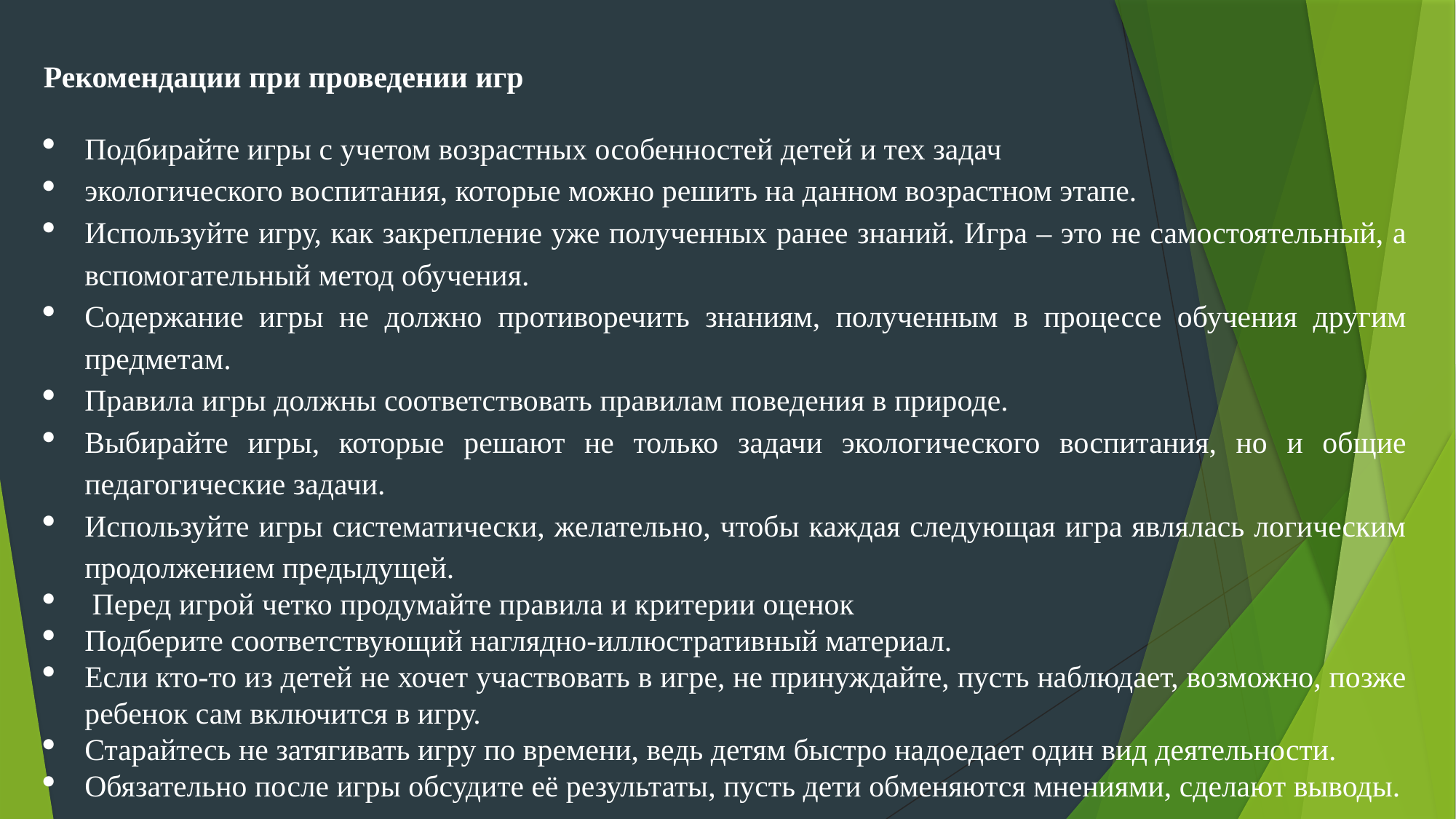

Рекомендации при проведении игр
Подбирайте игры с учетом возрастных особенностей детей и тех задач
экологического воспитания, которые можно решить на данном возрастном этапе.
Используйте игру, как закрепление уже полученных ранее знаний. Игра – это не самостоятельный, а вспомогательный метод обучения.
Содержание игры не должно противоречить знаниям, полученным в процессе обучения другим предметам.
Правила игры должны соответствовать правилам поведения в природе.
Выбирайте игры, которые решают не только задачи экологического воспитания, но и общие педагогические задачи.
Используйте игры систематически, желательно, чтобы каждая следующая игра являлась логическим продолжением предыдущей.
 Перед игрой четко продумайте правила и критерии оценок
Подберите соответствующий наглядно-иллюстративный материал.
Если кто-то из детей не хочет участвовать в игре, не принуждайте, пусть наблюдает, возможно, позже ребенок сам включится в игру.
Старайтесь не затягивать игру по времени, ведь детям быстро надоедает один вид деятельности.
Обязательно после игры обсудите её результаты, пусть дети обменяются мнениями, сделают выводы.